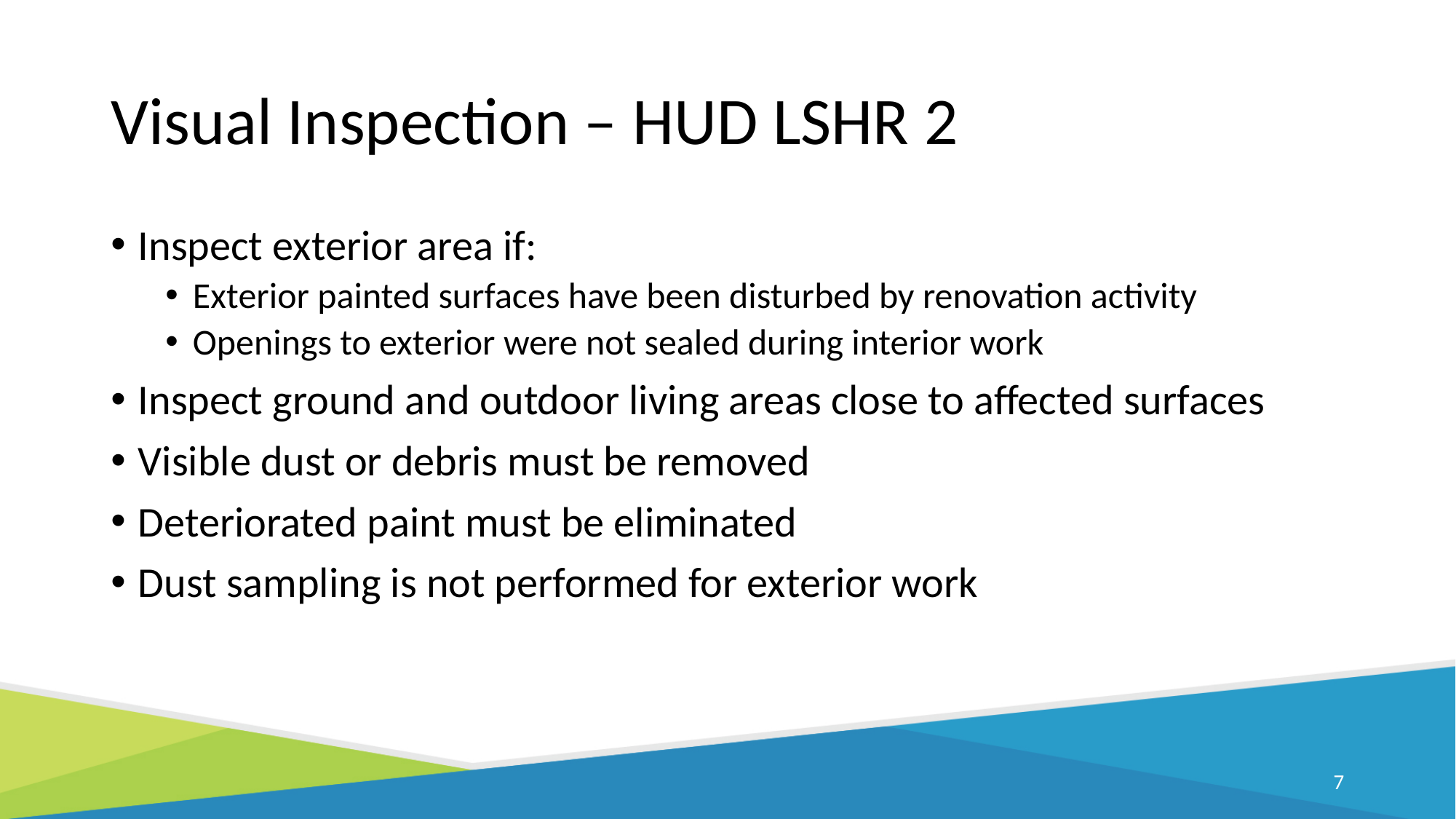

# Visual Inspection – HUD LSHR 2
Inspect exterior area if:
Exterior painted surfaces have been disturbed by renovation activity
Openings to exterior were not sealed during interior work
Inspect ground and outdoor living areas close to affected surfaces
Visible dust or debris must be removed
Deteriorated paint must be eliminated
Dust sampling is not performed for exterior work

7